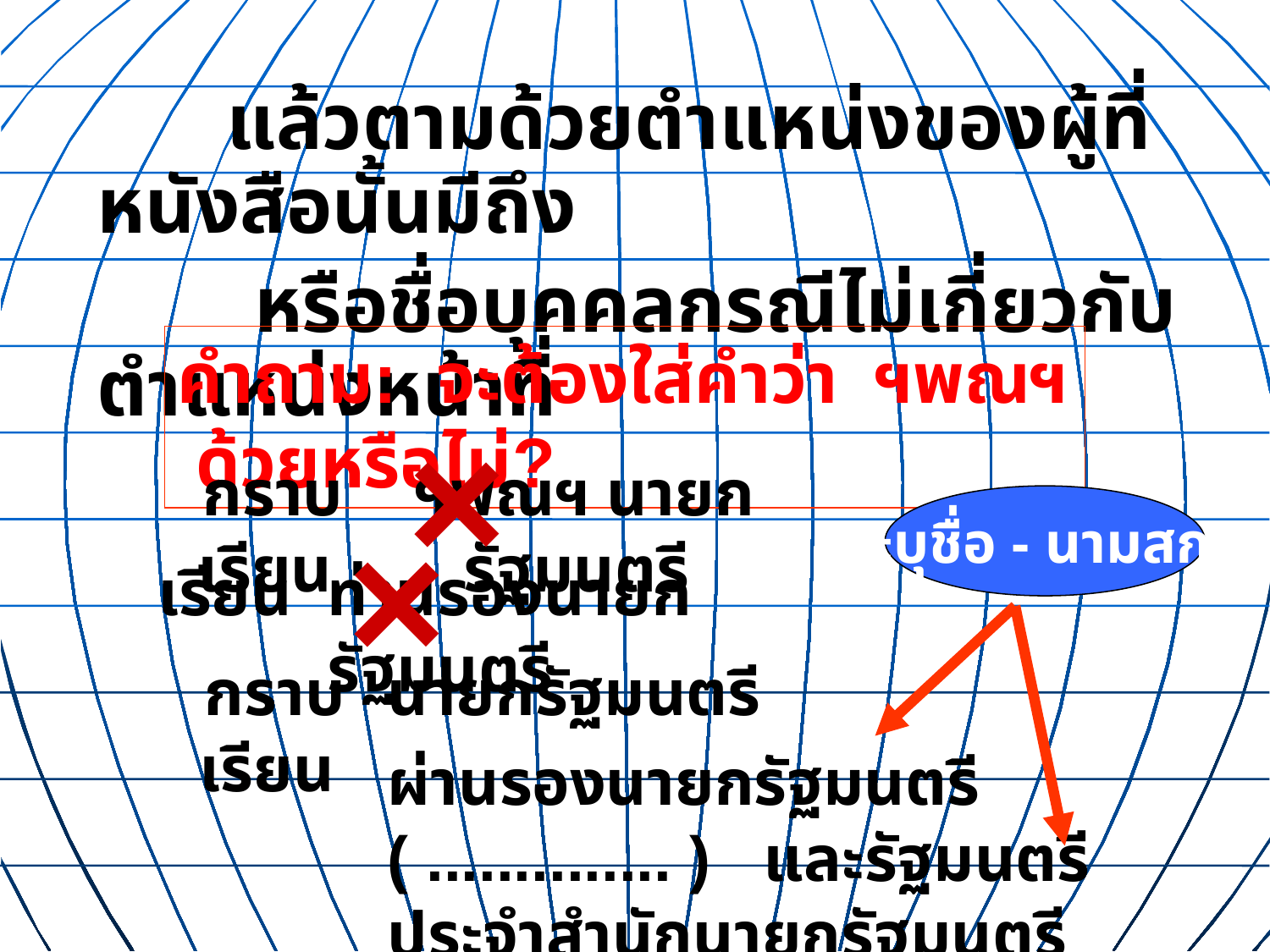

แล้วตามด้วยตำแหน่งของผู้ที่หนังสือนั้นมีถึง
            หรือชื่อบุคคลกรณีไม่เกี่ยวกับตำแหน่งหน้าที่

คำถาม:  จะต้องใส่คำว่า  ฯพณฯ  ด้วยหรือไม่?
×
 กราบเรียน
ฯพณฯ นายกรัฐมนตรี
×
ระบุชื่อ - นามสกุล
 เรียน
ท่านรองนายกรัฐมนตรี

กราบเรียน
นายกรัฐมนตรี
ผ่านรองนายกรัฐมนตรี ( .............. )   และรัฐมนตรีประจำสำนักนายกรัฐมนตรี (............... )